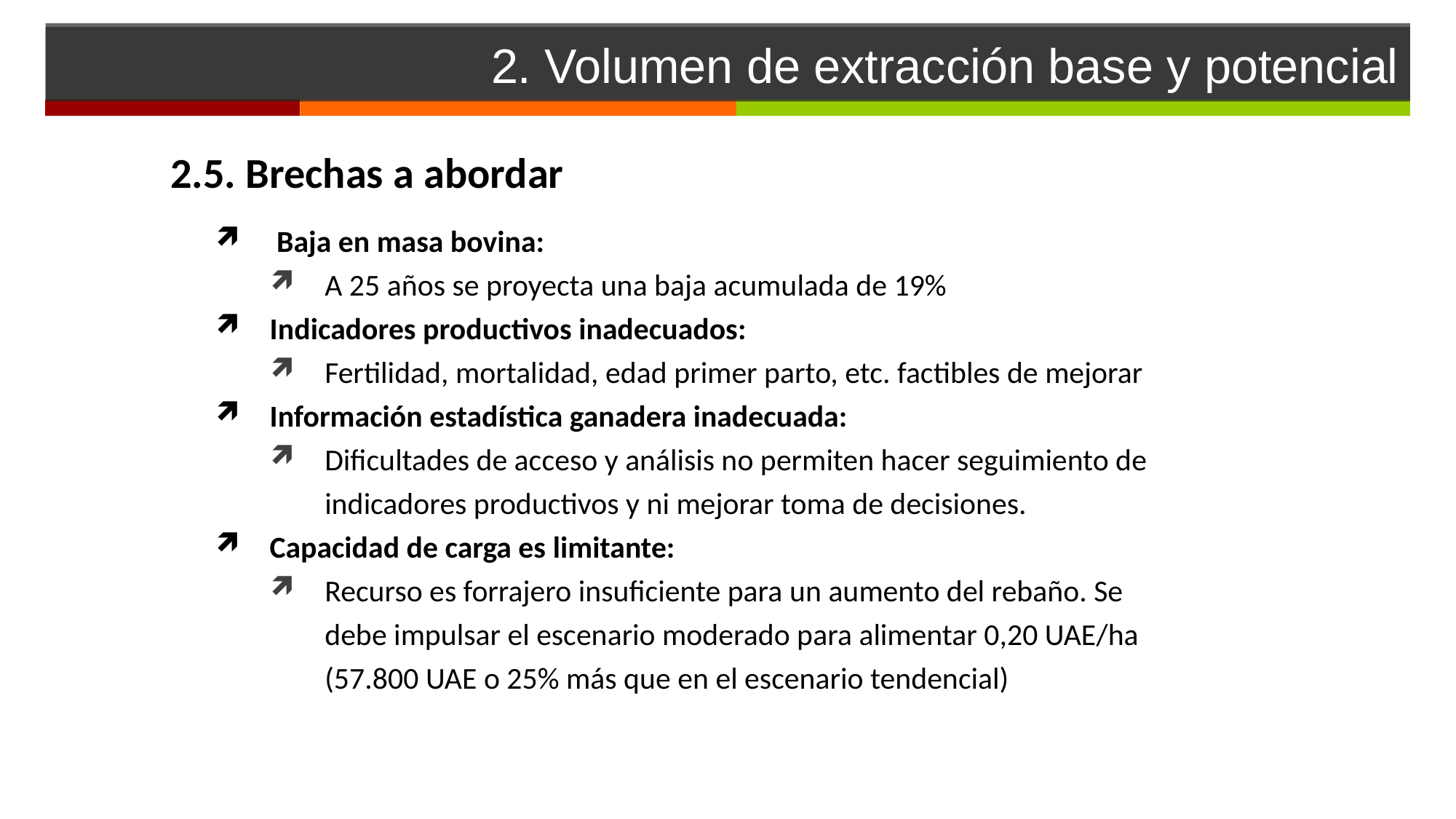

# 2. Volumen de extracción base y potencial
2.5. Brechas a abordar
 Baja en masa bovina:
A 25 años se proyecta una baja acumulada de 19%
Indicadores productivos inadecuados:
Fertilidad, mortalidad, edad primer parto, etc. factibles de mejorar
Información estadística ganadera inadecuada:
Dificultades de acceso y análisis no permiten hacer seguimiento de indicadores productivos y ni mejorar toma de decisiones.
Capacidad de carga es limitante:
Recurso es forrajero insuficiente para un aumento del rebaño. Se debe impulsar el escenario moderado para alimentar 0,20 UAE/ha (57.800 UAE o 25% más que en el escenario tendencial)